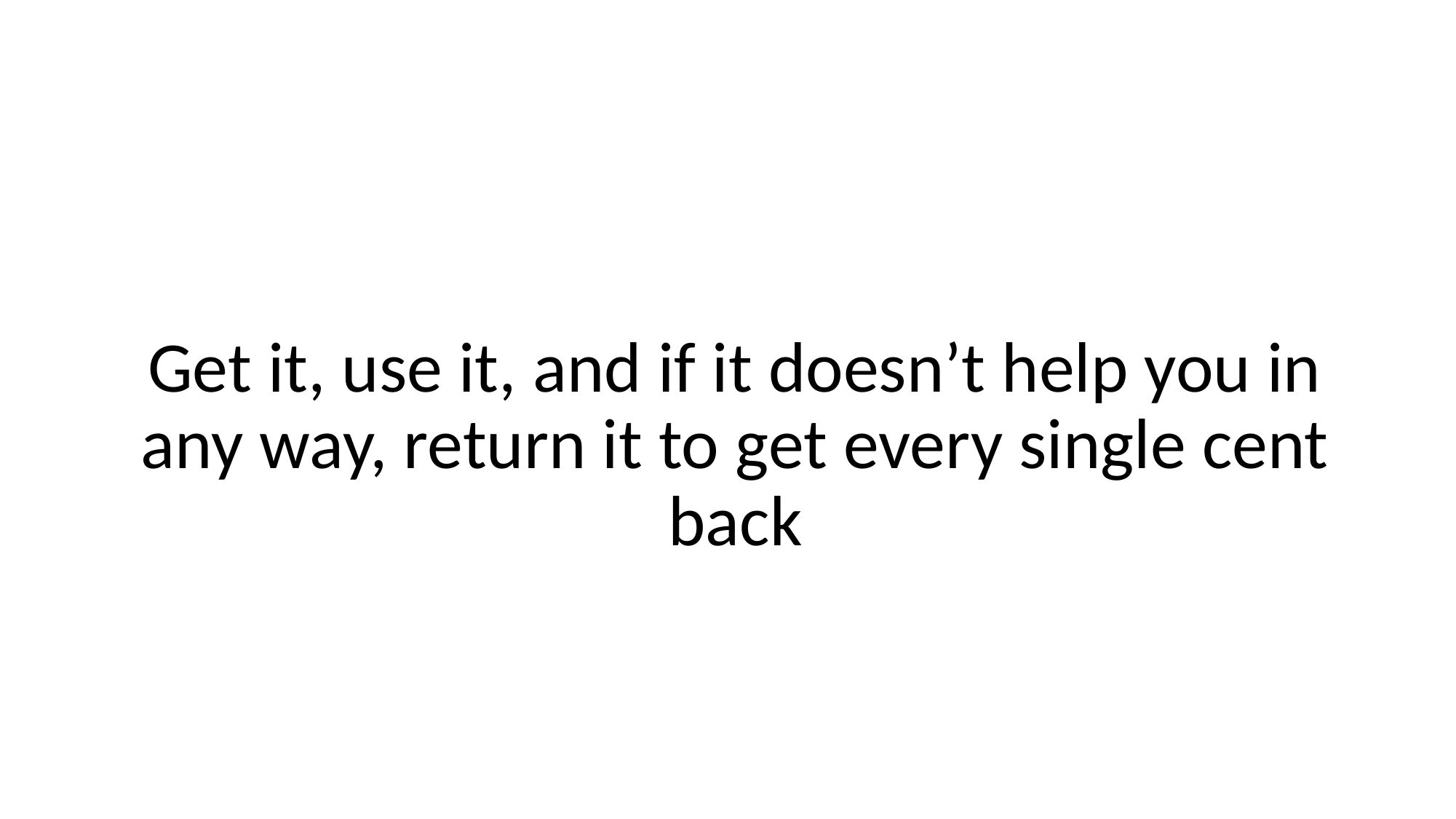

Get it, use it, and if it doesn’t help you in any way, return it to get every single cent back